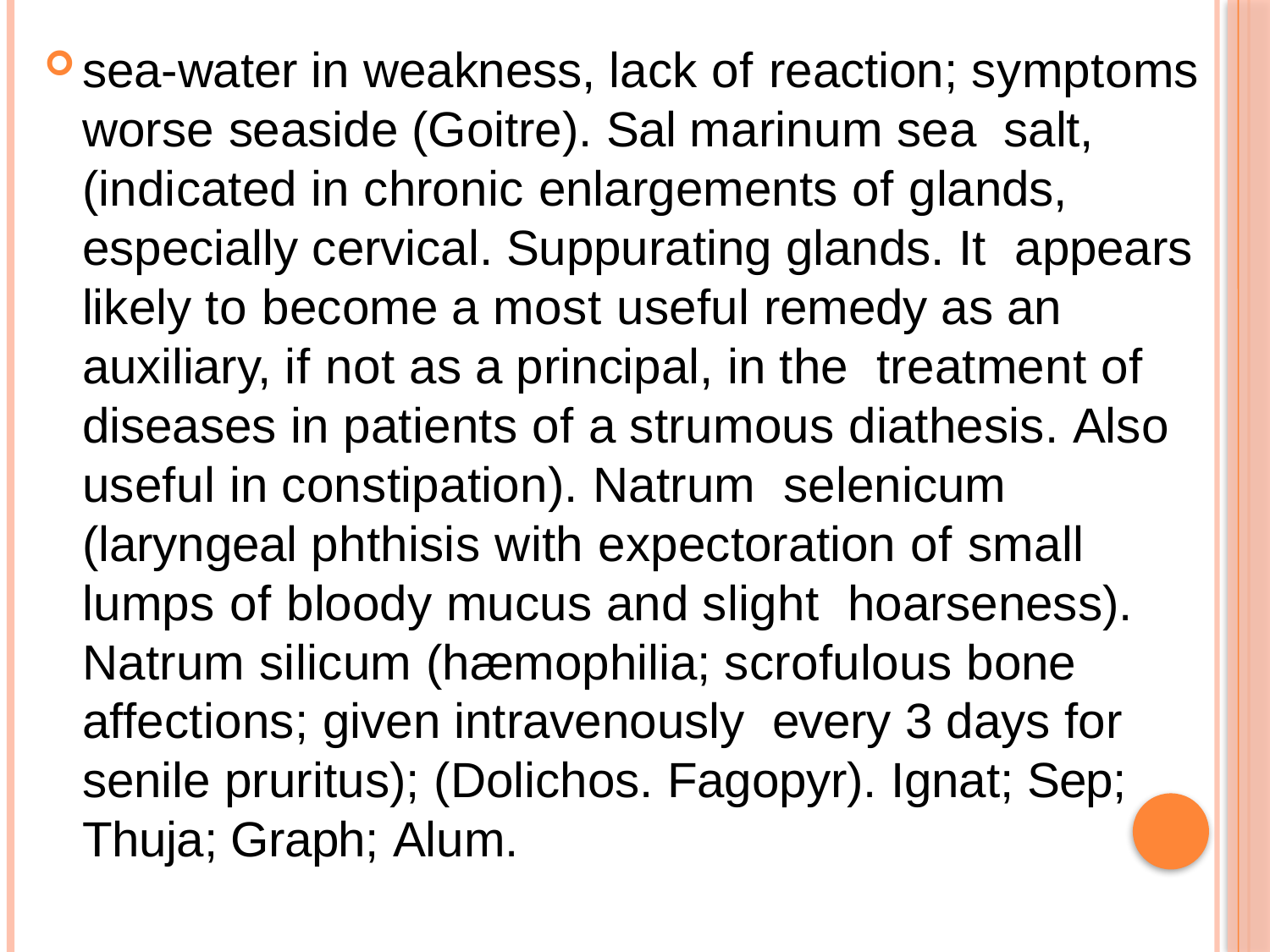

sea-water in weakness, lack of reaction; symptoms worse seaside (Goitre). Sal marinum sea  salt, (indicated in chronic enlargements of glands, especially cervical. Suppurating glands. It  appears likely to become a most useful remedy as an auxiliary, if not as a principal, in the  treatment of diseases in patients of a strumous diathesis. Also useful in constipation). Natrum  selenicum (laryngeal phthisis with expectoration of small lumps of bloody mucus and slight  hoarseness). Natrum silicum (hæmophilia; scrofulous bone affections; given intravenously  every 3 days for senile pruritus); (Dolichos. Fagopyr). Ignat; Sep; Thuja; Graph; Alum.